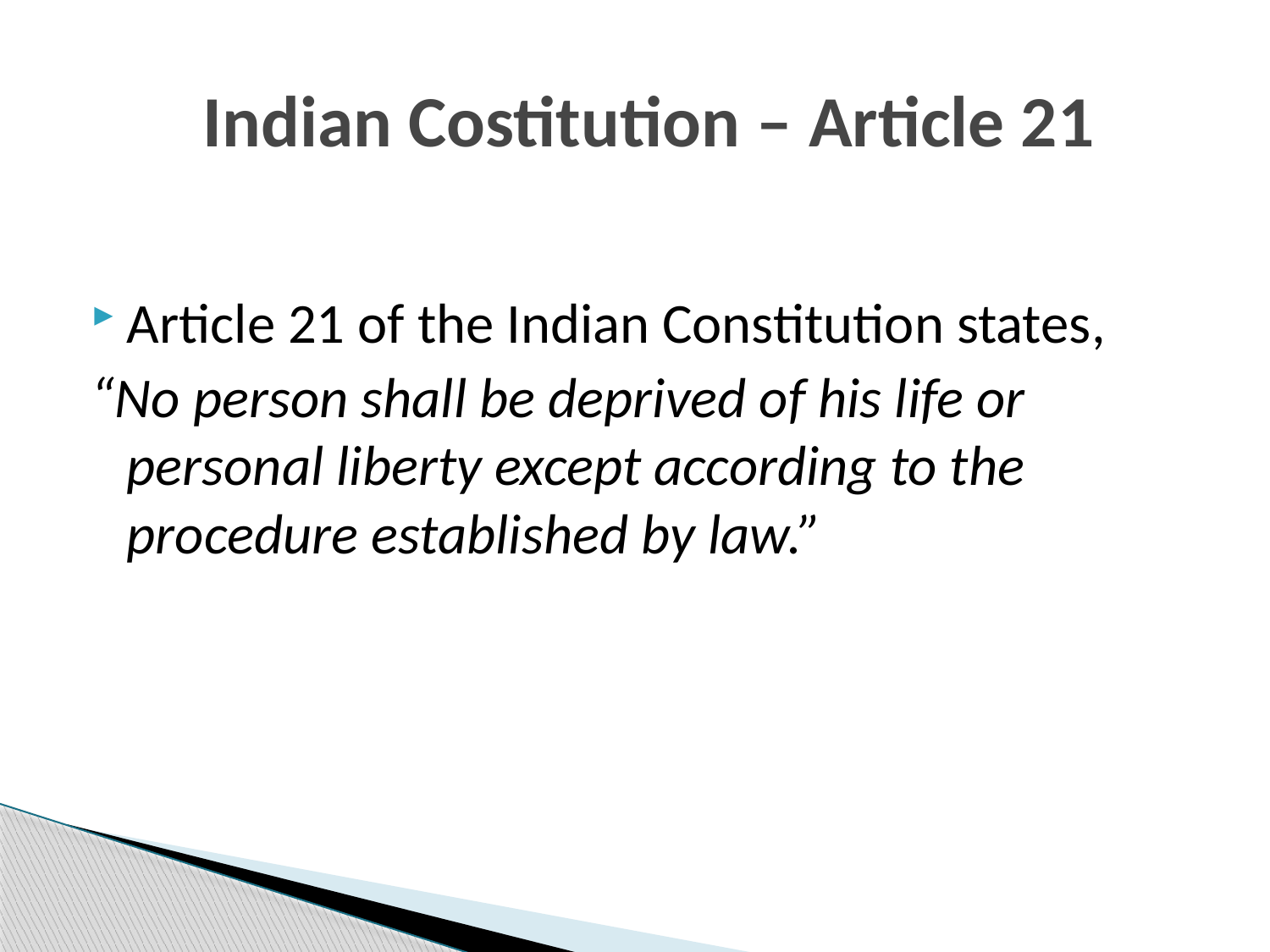

# Indian Costitution – Article 21

Article 21 of the Indian Constitution states,
“No person shall be deprived of his life or personal liberty except according to the procedure established by law.”